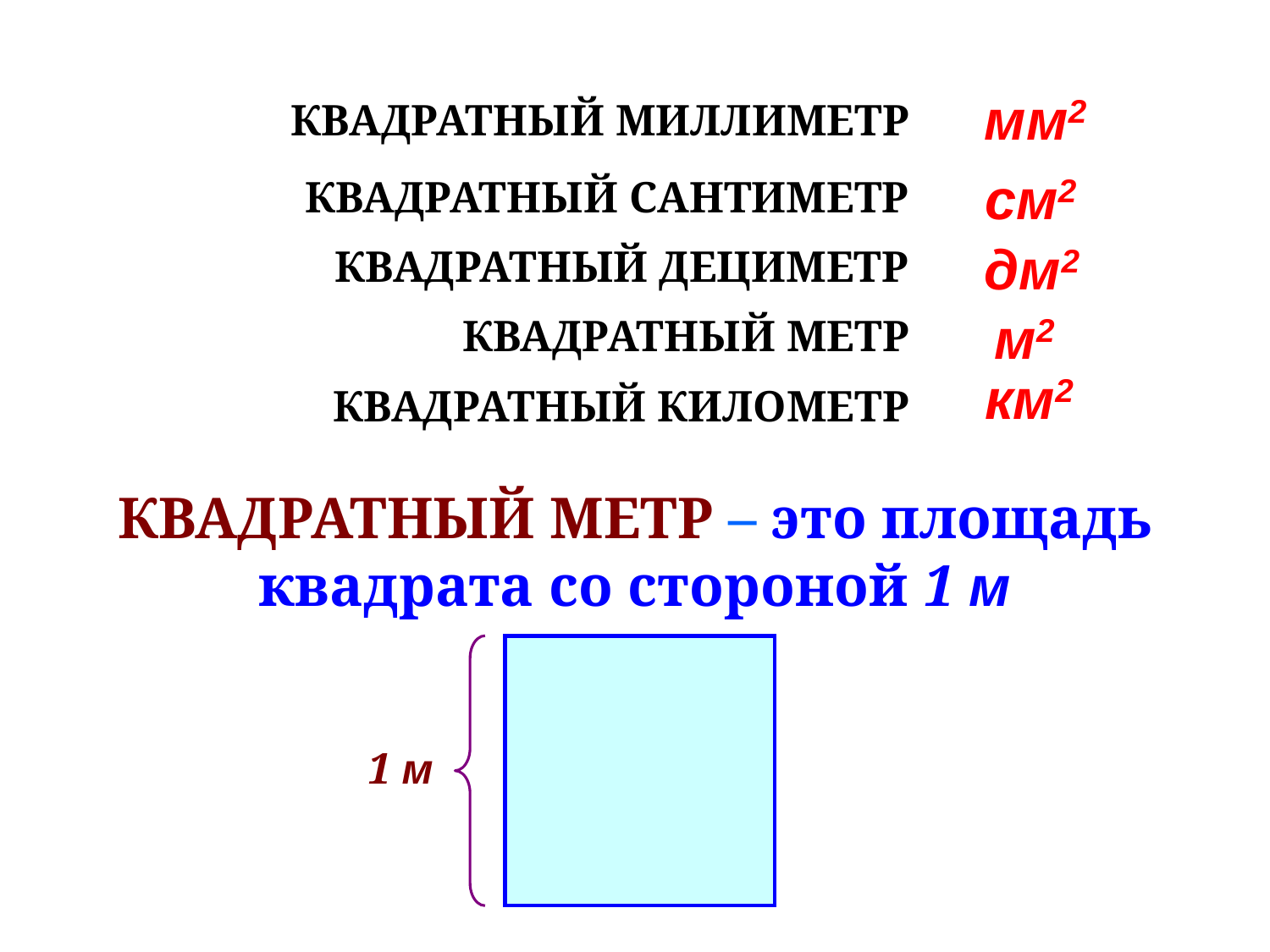

мм2
КВАДРАТНЫЙ МИЛЛИМЕТР
см2
КВАДРАТНЫЙ САНТИМЕТР
дм2
КВАДРАТНЫЙ ДЕЦИМЕТР
м2
КВАДРАТНЫЙ МЕТР
км2
КВАДРАТНЫЙ КИЛОМЕТР
КВАДРАТНЫЙ МЕТР – это площадь квадрата со стороной 1 м

1 м